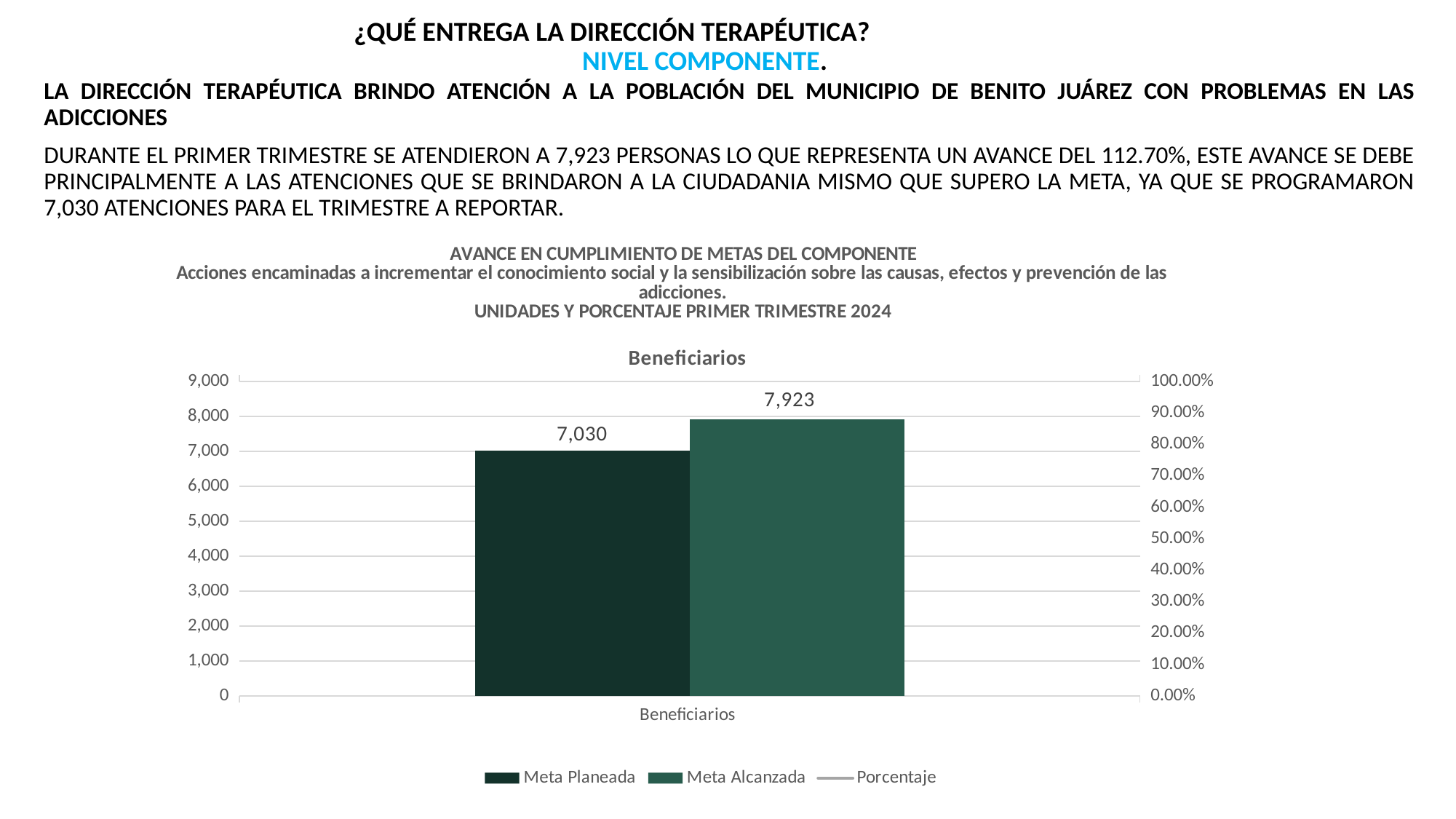

¿QUÉ ENTREGA LA DIRECCIÓN TERAPÉUTICA?                                NIVEL COMPONENTE.
LA DIRECCIÓN TERAPÉUTICA BRINDO ATENCIÓN A LA POBLACIÓN DEL MUNICIPIO DE BENITO JUÁREZ CON PROBLEMAS EN LAS ADICCIONES
DURANTE EL PRIMER TRIMESTRE SE ATENDIERON A 7,923 PERSONAS LO QUE REPRESENTA UN AVANCE DEL 112.70%, ESTE AVANCE SE DEBE PRINCIPALMENTE A LAS ATENCIONES QUE SE BRINDARON A LA CIUDADANIA MISMO QUE SUPERO LA META, YA QUE SE PROGRAMARON 7,030 ATENCIONES PARA EL TRIMESTRE A REPORTAR.

### Chart: AVANCE EN CUMPLIMIENTO DE METAS DEL COMPONENTE
Acciones encaminadas a incrementar el conocimiento social y la sensibilización sobre las causas, efectos y prevención de las      adicciones.
UNIDADES Y PORCENTAJE PRIMER TRIMESTRE 2024

| Category | Meta Planeada | Meta Alcanzada | Porcentaje |
|---|---|---|---|
| Beneficiarios  | 7030.0 | 7923.0 | 1.127027027027027 |